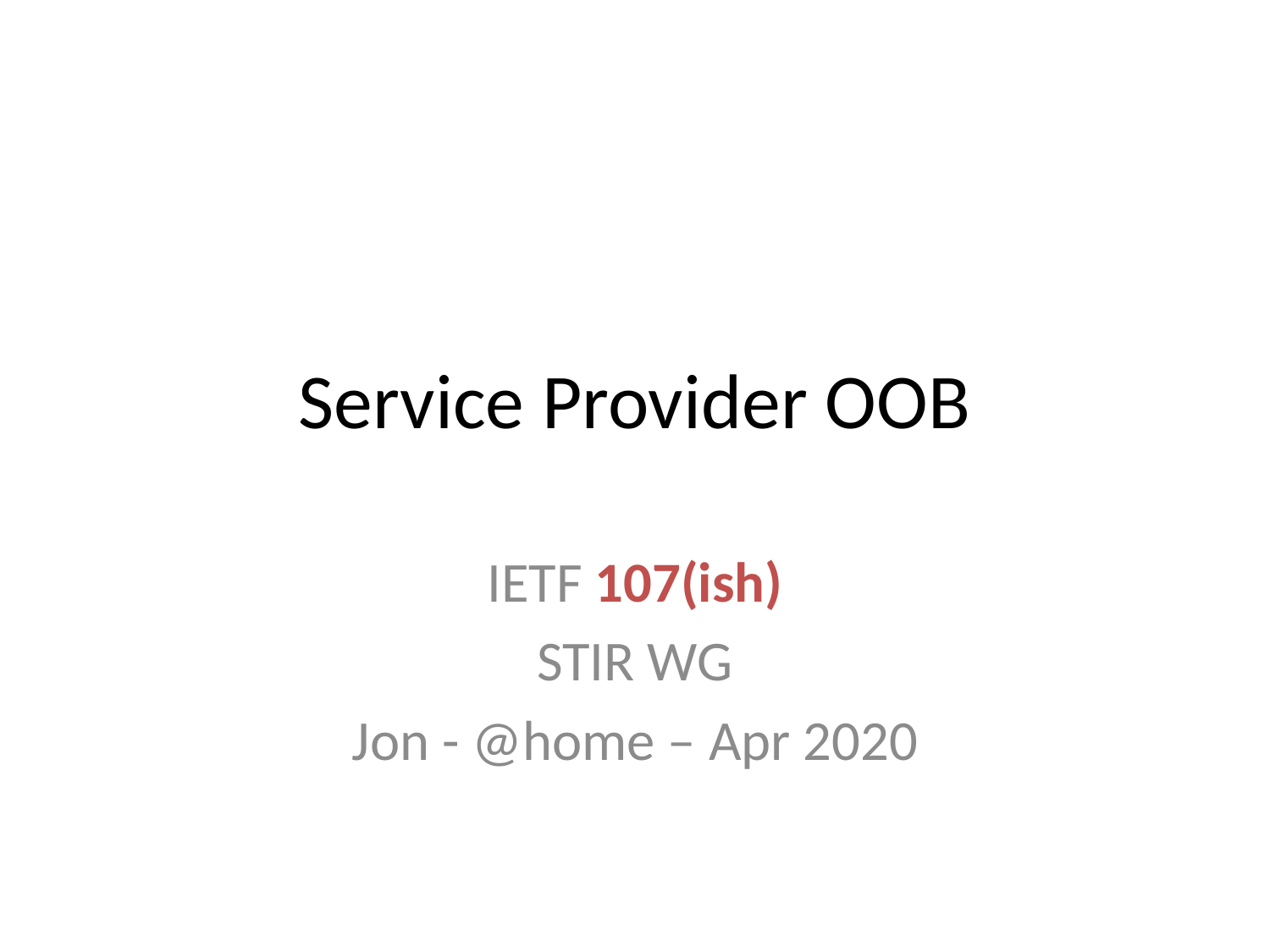

# Service Provider OOB
IETF 107(ish)
STIR WG
Jon - @home – Apr 2020